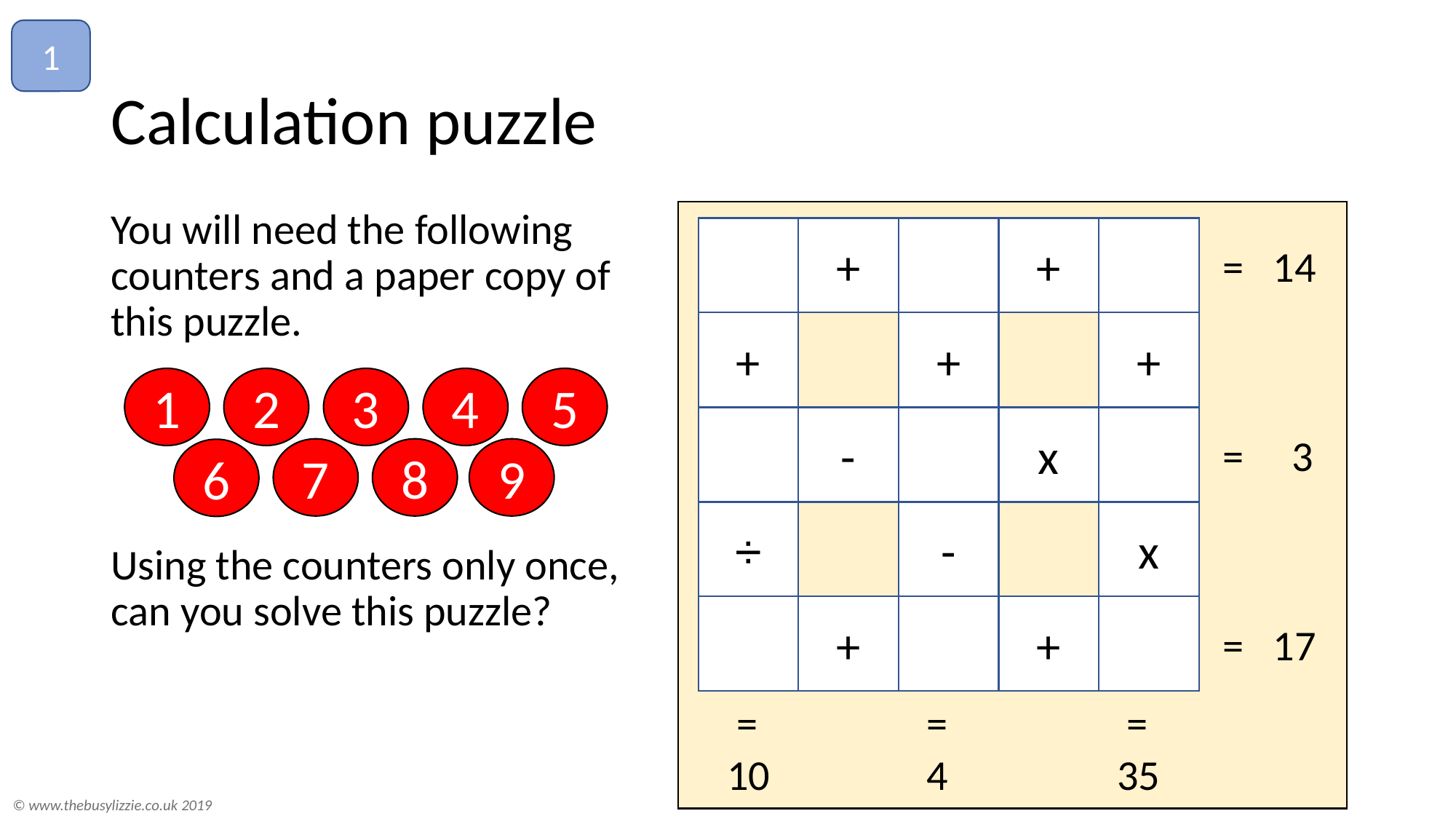

1
# Calculation puzzle
You will need the following counters and a paper copy of this puzzle.
Using the counters only once, can you solve this puzzle?

+

+
+
+

+

-

x
x
÷

-

+

+
=   14
1
2
3
4
5
9
8
7
6
=     3
=   17
 =
35
 =
10
 =
 4
© www.thebusylizzie.co.uk 2019